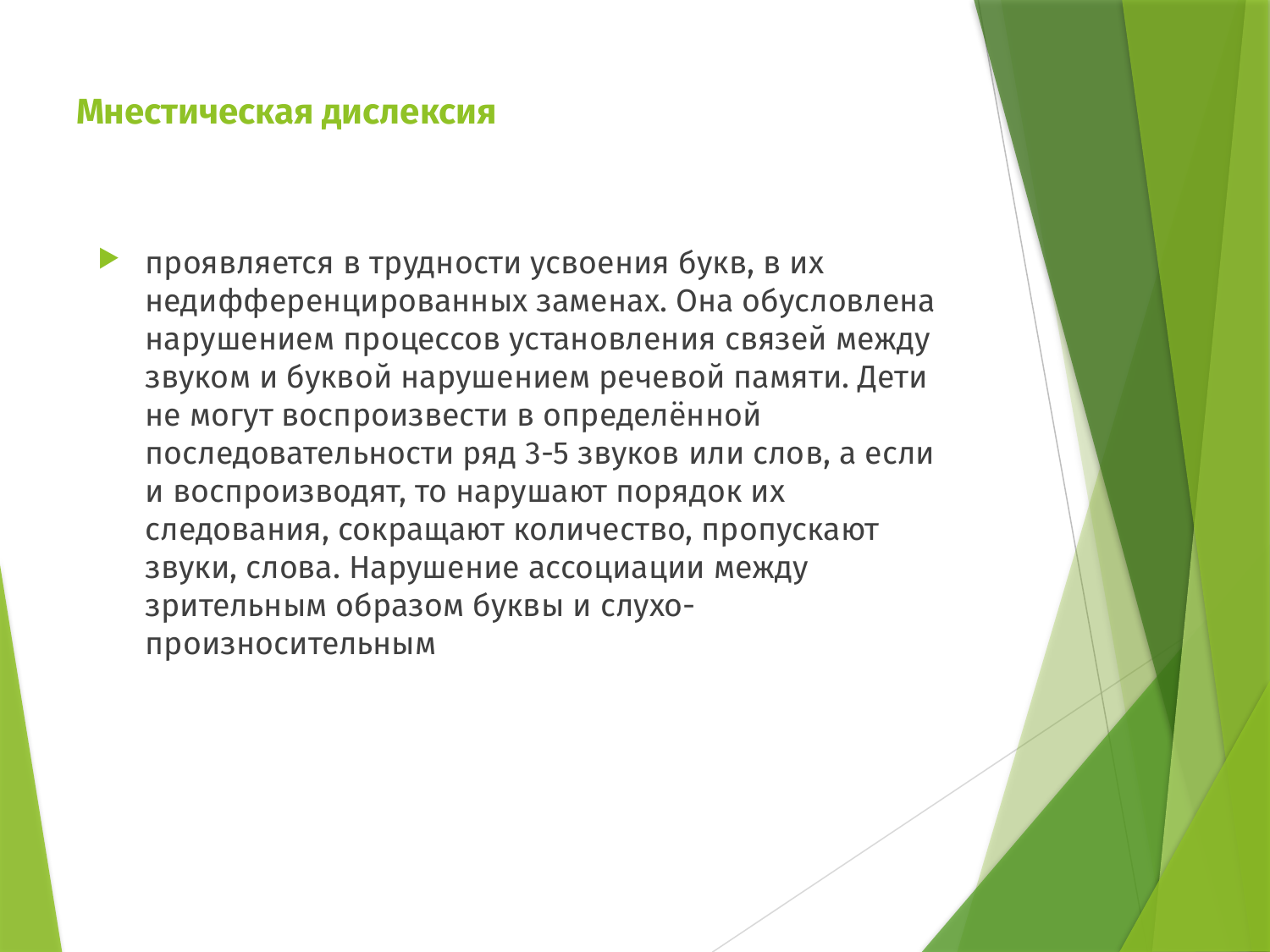

# Мнестическая дислексия
проявляется в трудности усвоения букв, в их недифференцированных заменах. Она обусловлена нарушением процессов установления связей между звуком и буквой нарушением речевой памяти. Дети не могут воспроизвести в определённой последовательности ряд 3-5 звуков или слов, а если и воспроизводят, то нарушают порядок их следования, сокращают количество, пропускают звуки, слова. Нарушение ассоциации между зрительным образом буквы и слухо-произносительным